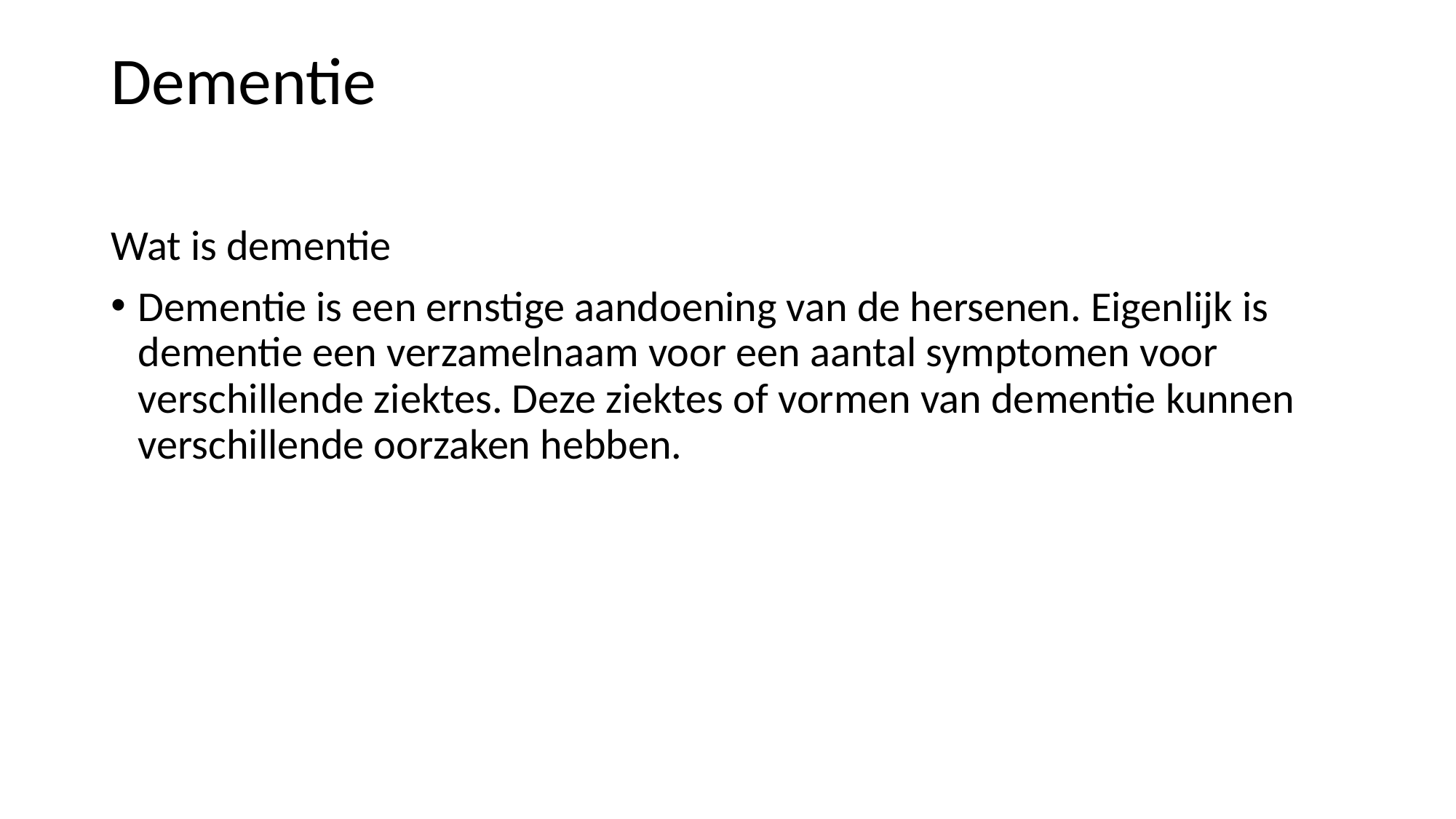

# Dementie
Wat is dementie
Dementie is een ernstige aandoening van de hersenen. Eigenlijk is dementie een verzamelnaam voor een aantal symptomen voor verschillende ziektes. Deze ziektes of vormen van dementie kunnen verschillende oorzaken hebben.